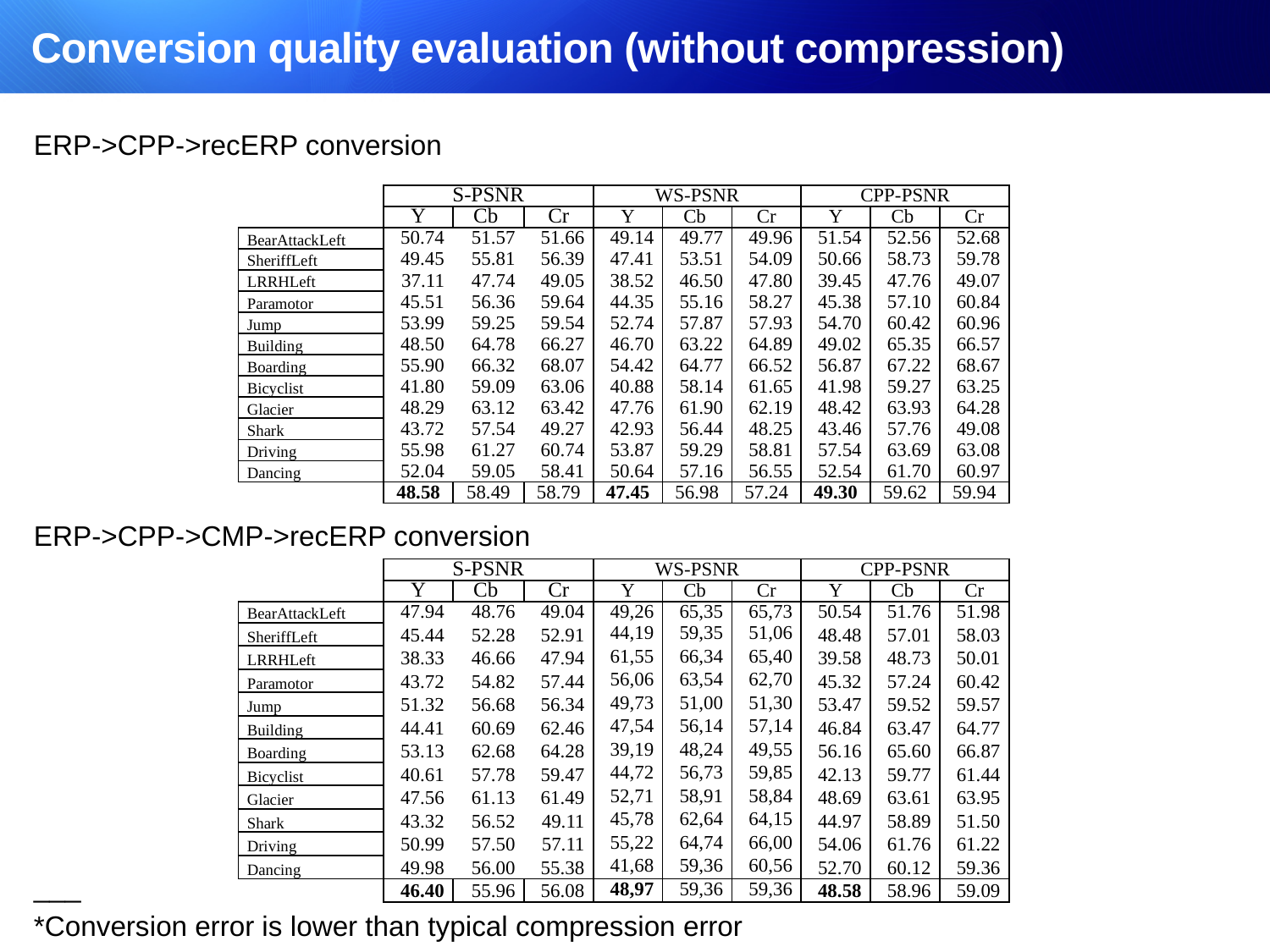

# Conversion quality evaluation (without compression)
ERP->CPP->recERP conversion

ERP->CPP->CMP->recERP conversion

___
*Conversion error is lower than typical compression error
|  | S-PSNR |  |  | WS-PSNR |  |  | CPP-PSNR |  |  |
| --- | --- | --- | --- | --- | --- | --- | --- | --- | --- |
|  | Y | Cb | Cr | Y | Cb | Cr | Y | Cb | Cr |
| BearAttackLeft | 50.74 | 51.57 | 51.66 | 49.14 | 49.77 | 49.96 | 51.54 | 52.56 | 52.68 |
| SheriffLeft | 49.45 | 55.81 | 56.39 | 47.41 | 53.51 | 54.09 | 50.66 | 58.73 | 59.78 |
| LRRHLeft | 37.11 | 47.74 | 49.05 | 38.52 | 46.50 | 47.80 | 39.45 | 47.76 | 49.07 |
| Paramotor | 45.51 | 56.36 | 59.64 | 44.35 | 55.16 | 58.27 | 45.38 | 57.10 | 60.84 |
| Jump | 53.99 | 59.25 | 59.54 | 52.74 | 57.87 | 57.93 | 54.70 | 60.42 | 60.96 |
| Building | 48.50 | 64.78 | 66.27 | 46.70 | 63.22 | 64.89 | 49.02 | 65.35 | 66.57 |
| Boarding | 55.90 | 66.32 | 68.07 | 54.42 | 64.77 | 66.52 | 56.87 | 67.22 | 68.67 |
| Bicyclist | 41.80 | 59.09 | 63.06 | 40.88 | 58.14 | 61.65 | 41.98 | 59.27 | 63.25 |
| Glacier | 48.29 | 63.12 | 63.42 | 47.76 | 61.90 | 62.19 | 48.42 | 63.93 | 64.28 |
| Shark | 43.72 | 57.54 | 49.27 | 42.93 | 56.44 | 48.25 | 43.46 | 57.76 | 49.08 |
| Driving | 55.98 | 61.27 | 60.74 | 53.87 | 59.29 | 58.81 | 57.54 | 63.69 | 63.08 |
| Dancing | 52.04 | 59.05 | 58.41 | 50.64 | 57.16 | 56.55 | 52.54 | 61.70 | 60.97 |
|  | 48.58 | 58.49 | 58.79 | 47.45 | 56.98 | 57.24 | 49.30 | 59.62 | 59.94 |
|  | S-PSNR |  |  | WS-PSNR |  |  | CPP-PSNR |  |  |
| --- | --- | --- | --- | --- | --- | --- | --- | --- | --- |
|  | Y | Cb | Cr | Y | Cb | Cr | Y | Cb | Cr |
| BearAttackLeft | 47.94 | 48.76 | 49.04 | 49,26 | 65,35 | 65,73 | 50.54 | 51.76 | 51.98 |
| SheriffLeft | 45.44 | 52.28 | 52.91 | 44,19 | 59,35 | 51,06 | 48.48 | 57.01 | 58.03 |
| LRRHLeft | 38.33 | 46.66 | 47.94 | 61,55 | 66,34 | 65,40 | 39.58 | 48.73 | 50.01 |
| Paramotor | 43.72 | 54.82 | 57.44 | 56,06 | 63,54 | 62,70 | 45.32 | 57.24 | 60.42 |
| Jump | 51.32 | 56.68 | 56.34 | 49,73 | 51,00 | 51,30 | 53.47 | 59.52 | 59.57 |
| Building | 44.41 | 60.69 | 62.46 | 47,54 | 56,14 | 57,14 | 46.84 | 63.47 | 64.77 |
| Boarding | 53.13 | 62.68 | 64.28 | 39,19 | 48,24 | 49,55 | 56.16 | 65.60 | 66.87 |
| Bicyclist | 40.61 | 57.78 | 59.47 | 44,72 | 56,73 | 59,85 | 42.13 | 59.77 | 61.44 |
| Glacier | 47.56 | 61.13 | 61.49 | 52,71 | 58,91 | 58,84 | 48.69 | 63.61 | 63.95 |
| Shark | 43.32 | 56.52 | 49.11 | 45,78 | 62,64 | 64,15 | 44.97 | 58.89 | 51.50 |
| Driving | 50.99 | 57.50 | 57.11 | 55,22 | 64,74 | 66,00 | 54.06 | 61.76 | 61.22 |
| Dancing | 49.98 | 56.00 | 55.38 | 41,68 | 59,36 | 60,56 | 52.70 | 60.12 | 59.36 |
|  | 46.40 | 55.96 | 56.08 | 48,97 | 59,36 | 59,36 | 48.58 | 58.96 | 59.09 |